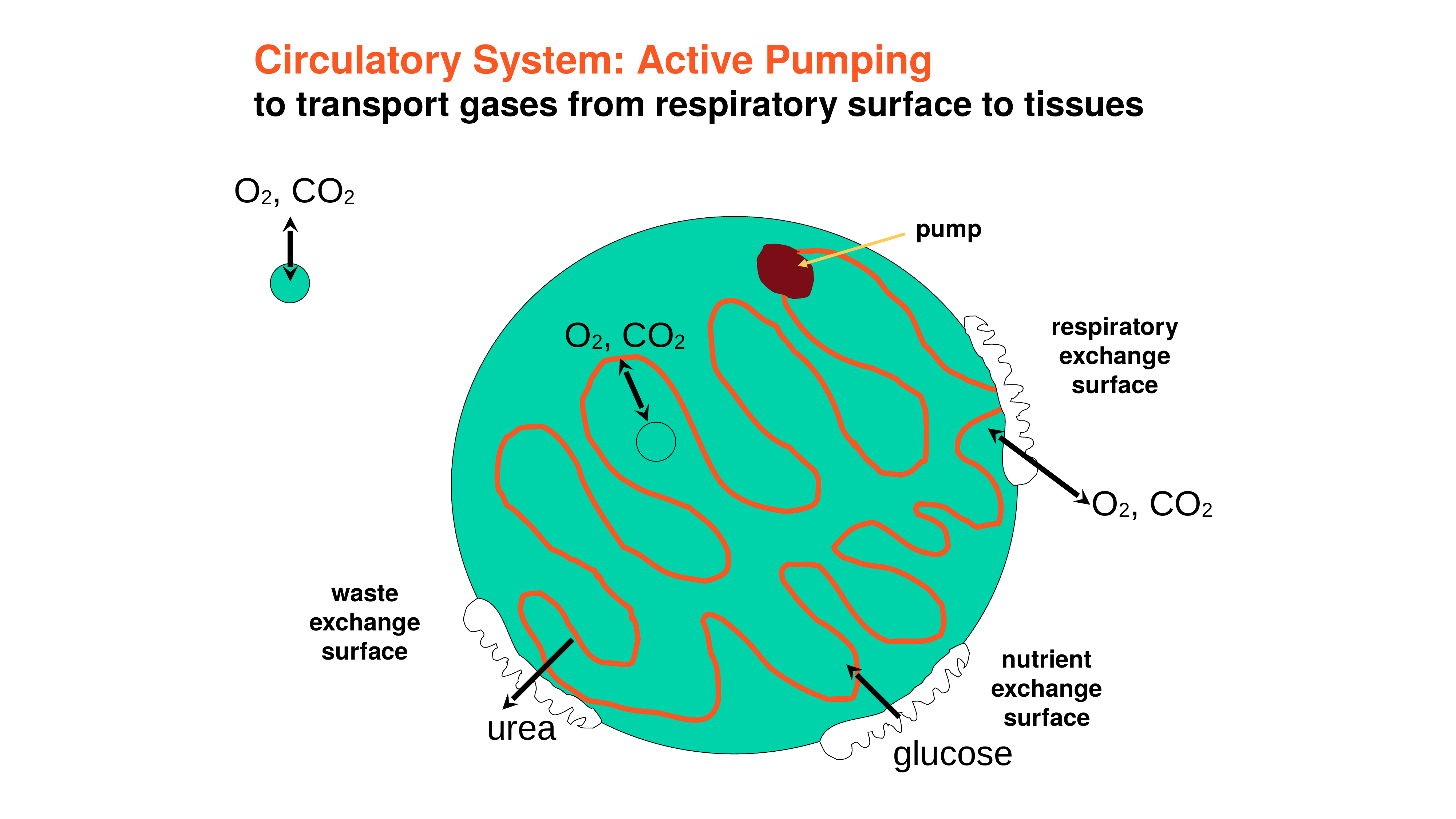

Circulatory System: Active Pumping
to transport gases from respiratory surface to tissues
O2, CO2
pump

respiratory
exchange
surface
O2, CO2

O2, CO2
waste
exchange
surface

nutrient
exchange
surface

urea
glucose